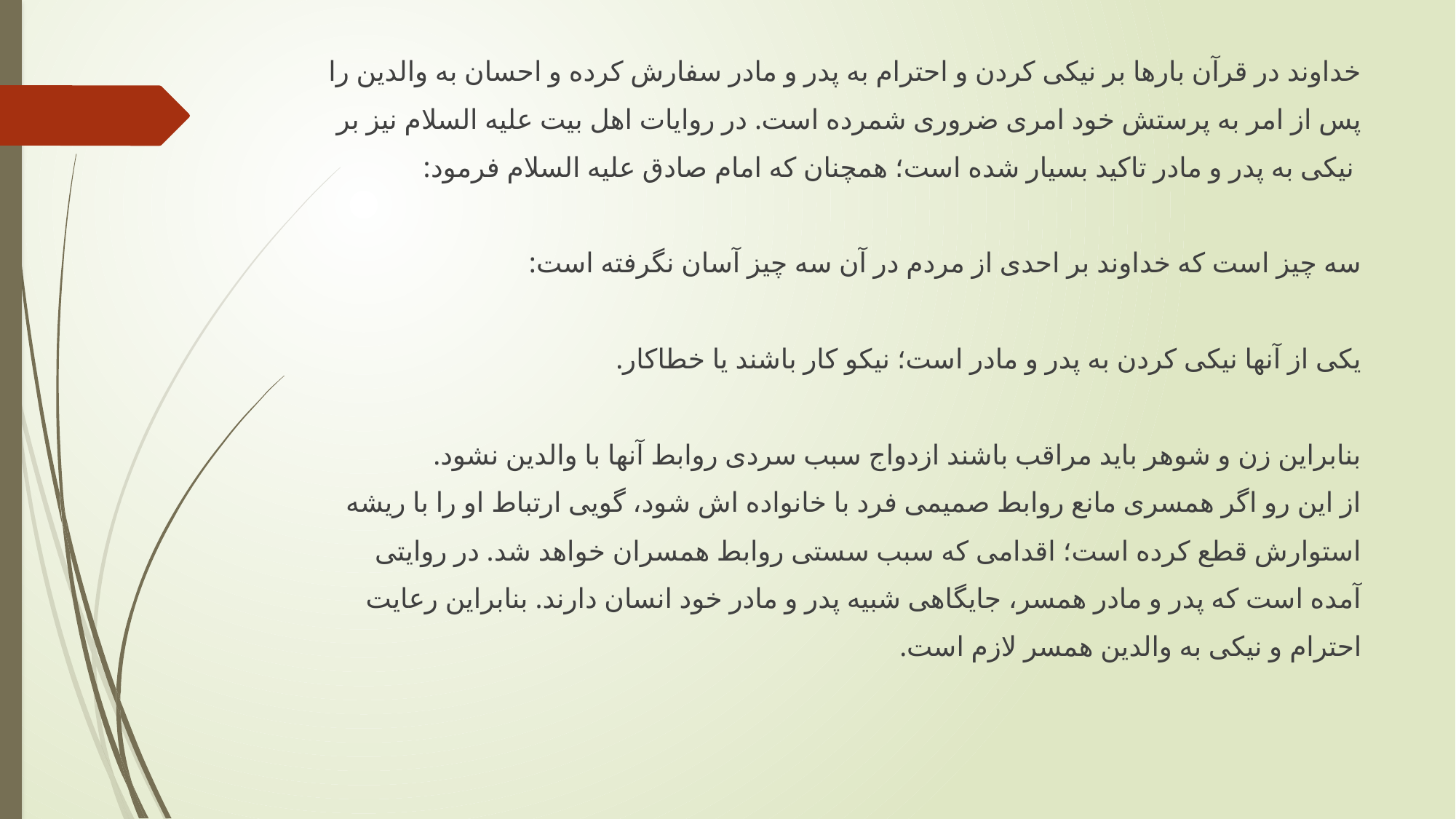

خداوند در قرآن بارها بر نیکی کردن و احترام به پدر و مادر سفارش کرده و احسان به والدین را
پس از امر به پرستش خود امری ضروری شمرده است. در روایات اهل بیت علیه السلام نیز بر
 نیکی به پدر و مادر تاکید بسیار شده است؛ همچنان که امام صادق علیه السلام فرمود:

سه چیز است که خداوند بر احدی از مردم در آن سه چیز آسان نگرفته است:

یکی از آنها نیکی کردن به پدر و مادر است؛ نیکو کار باشند یا خطاکار.

بنابراین زن و شوهر باید مراقب باشند ازدواج سبب سردی روابط آنها با والدین نشود.
از این رو اگر همسری مانع روابط صمیمی فرد با خانواده اش شود، گویی ارتباط او را با ریشه
استوارش قطع کرده است؛ اقدامی که سبب سستی روابط همسران خواهد شد. در روایتی
آمده است که پدر و مادر همسر، جایگاهی شبیه پدر و مادر خود انسان دارند. بنابراین رعایت
احترام و نیکی به والدین همسر لازم است.